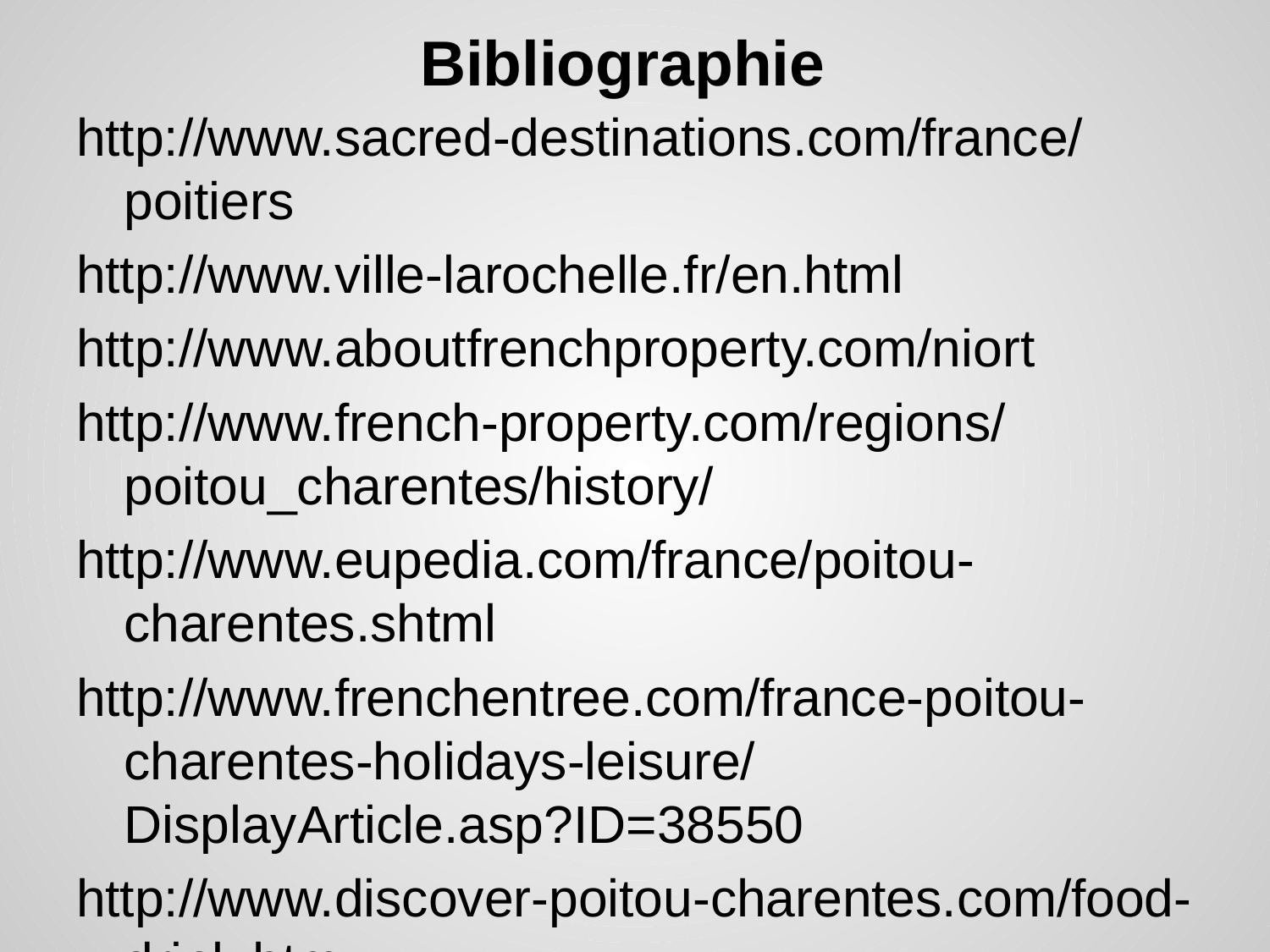

# Bibliographie
http://www.sacred-destinations.com/france/poitiers
http://www.ville-larochelle.fr/en.html
http://www.aboutfrenchproperty.com/niort
http://www.french-property.com/regions/poitou_charentes/history/
http://www.eupedia.com/france/poitou-charentes.shtml
http://www.frenchentree.com/france-poitou-charentes-holidays-leisure/DisplayArticle.asp?ID=38550
http://www.discover-poitou-charentes.com/food-drink.htm